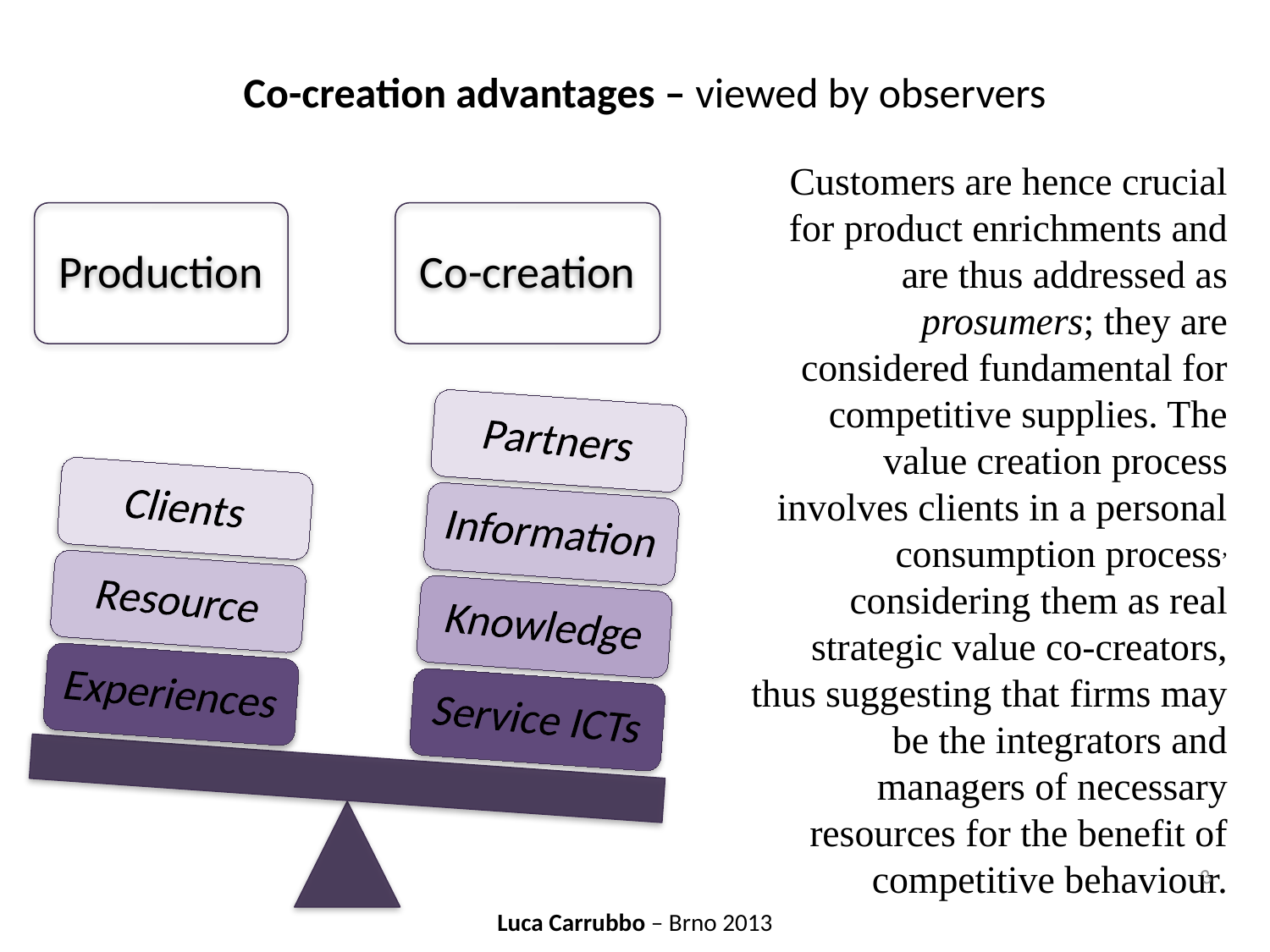

Co-creation advantages – viewed by observers
Customers are hence crucial for product enrichments and are thus addressed as prosumers; they are considered fundamental for competitive supplies. The value creation process involves clients in a personal consumption process, considering them as real strategic value co-creators, thus suggesting that firms may be the integrators and managers of necessary resources for the benefit of competitive behaviour.
Production
Co-creation
Service ICTs
Knowledge
Information
Partners
Experiences
Resource
Clients
3